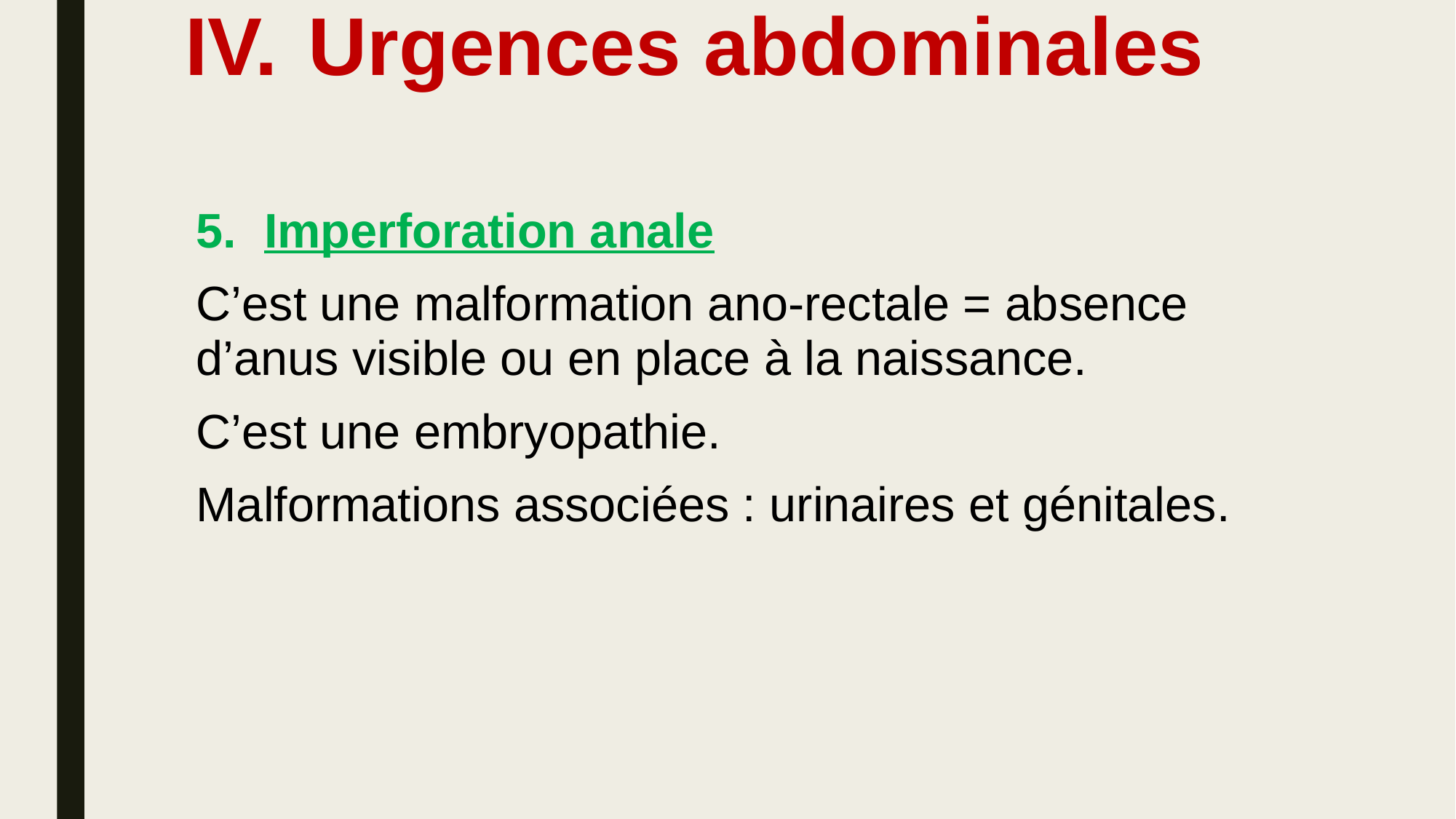

# Urgences abdominales
Imperforation anale
C’est une malformation ano-rectale = absence d’anus visible ou en place à la naissance.
C’est une embryopathie.
Malformations associées : urinaires et génitales.